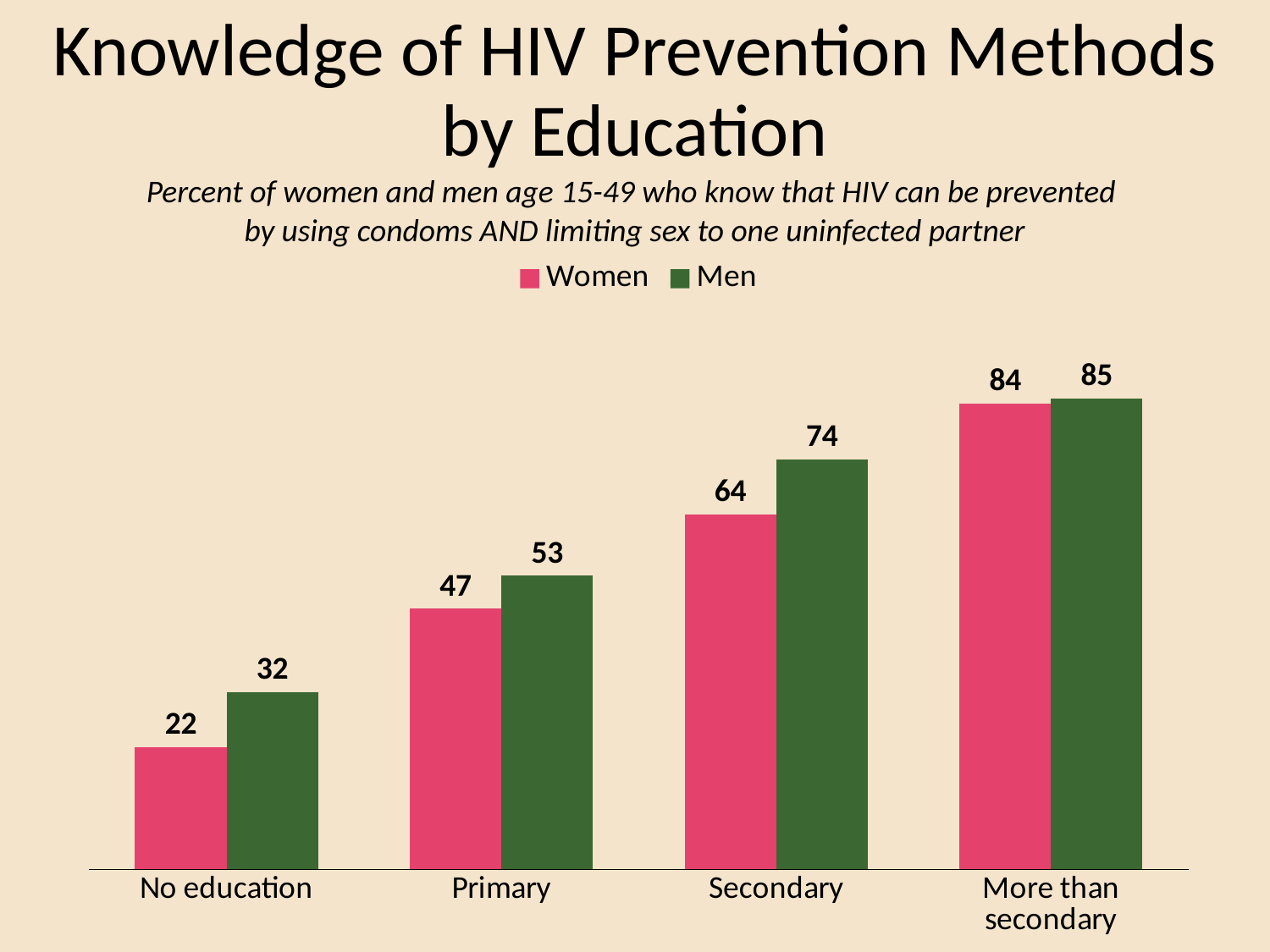

# Knowledge of HIV Prevention Methods by Education
Percent of women and men age 15-49 who know that HIV can be prevented
by using condoms AND limiting sex to one uninfected partner

### Chart

| Category | Women | Men |
|---|---|---|
| No education | 22.0 | 32.0 |
| Primary | 47.0 | 53.0 |
| Secondary | 64.0 | 74.0 |
| More than secondary | 84.0 | 85.0 |